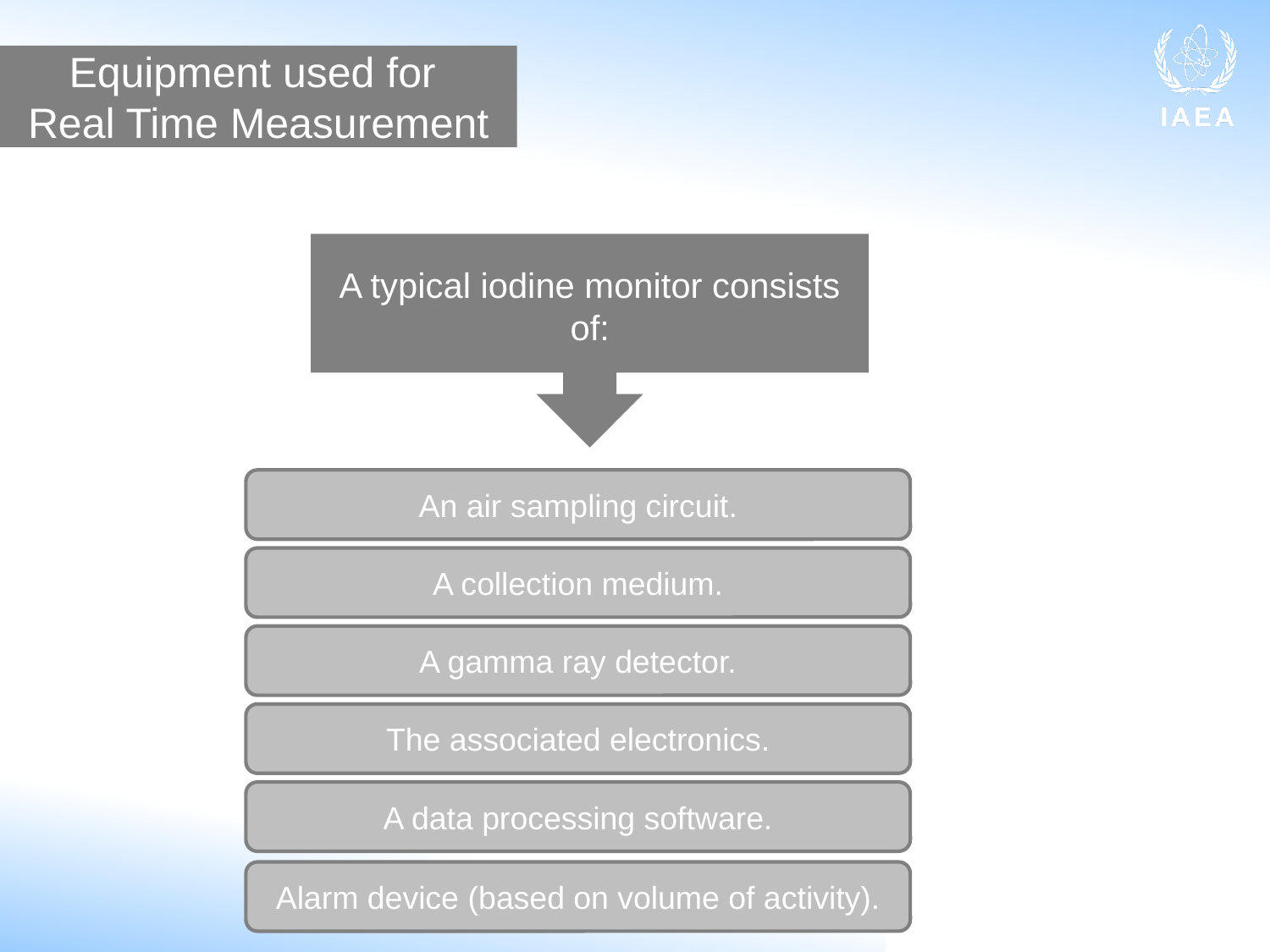

Equipment used for
Real Time Measurement

A typical iodine monitor consists of:

An air sampling circuit.

A collection medium.

A gamma ray detector.

The associated electronics.
A data processing software.

Alarm device (based on volume of activity).